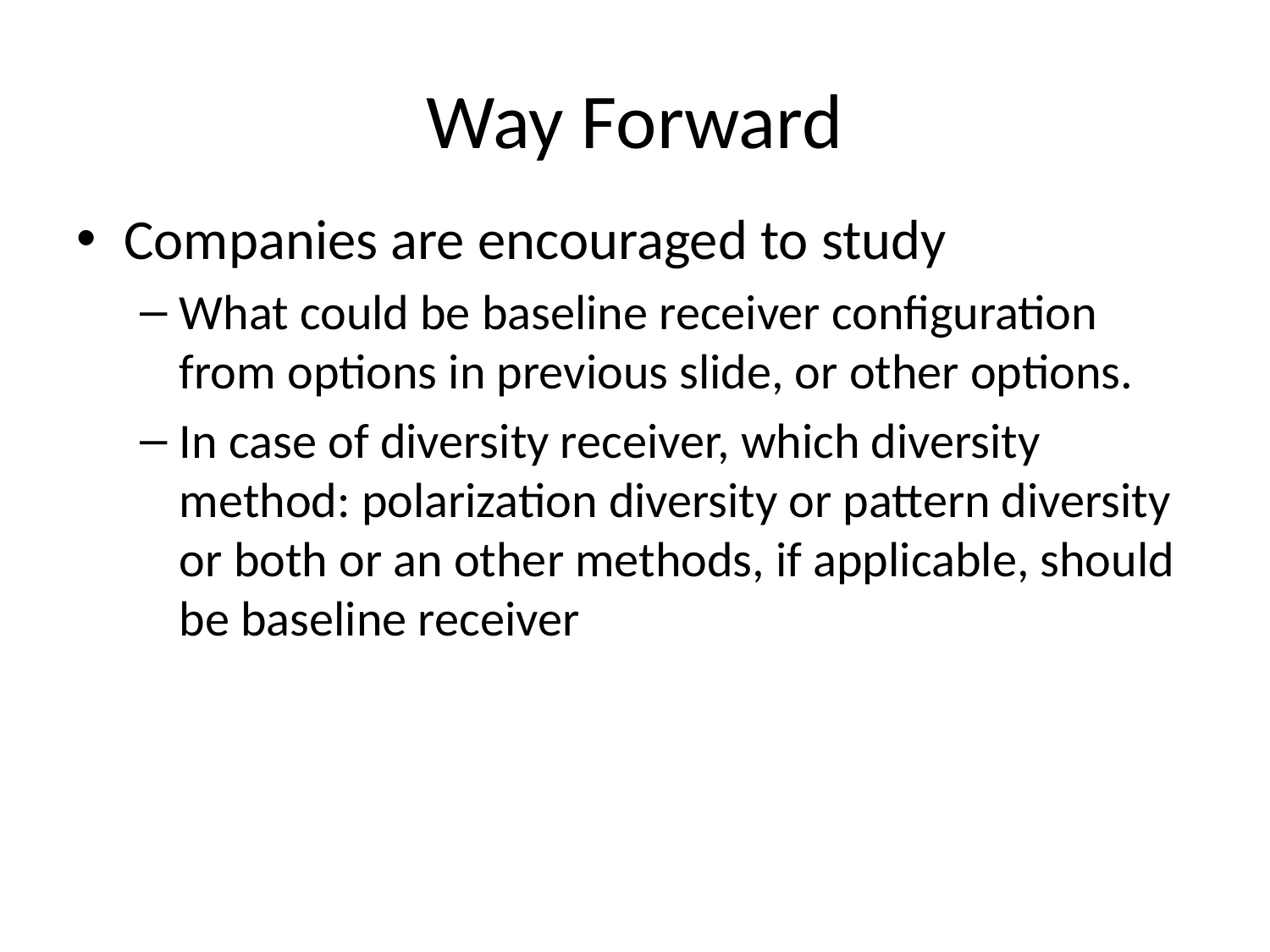

# Way Forward
Companies are encouraged to study
What could be baseline receiver configuration from options in previous slide, or other options.
In case of diversity receiver, which diversity method: polarization diversity or pattern diversity or both or an other methods, if applicable, should be baseline receiver